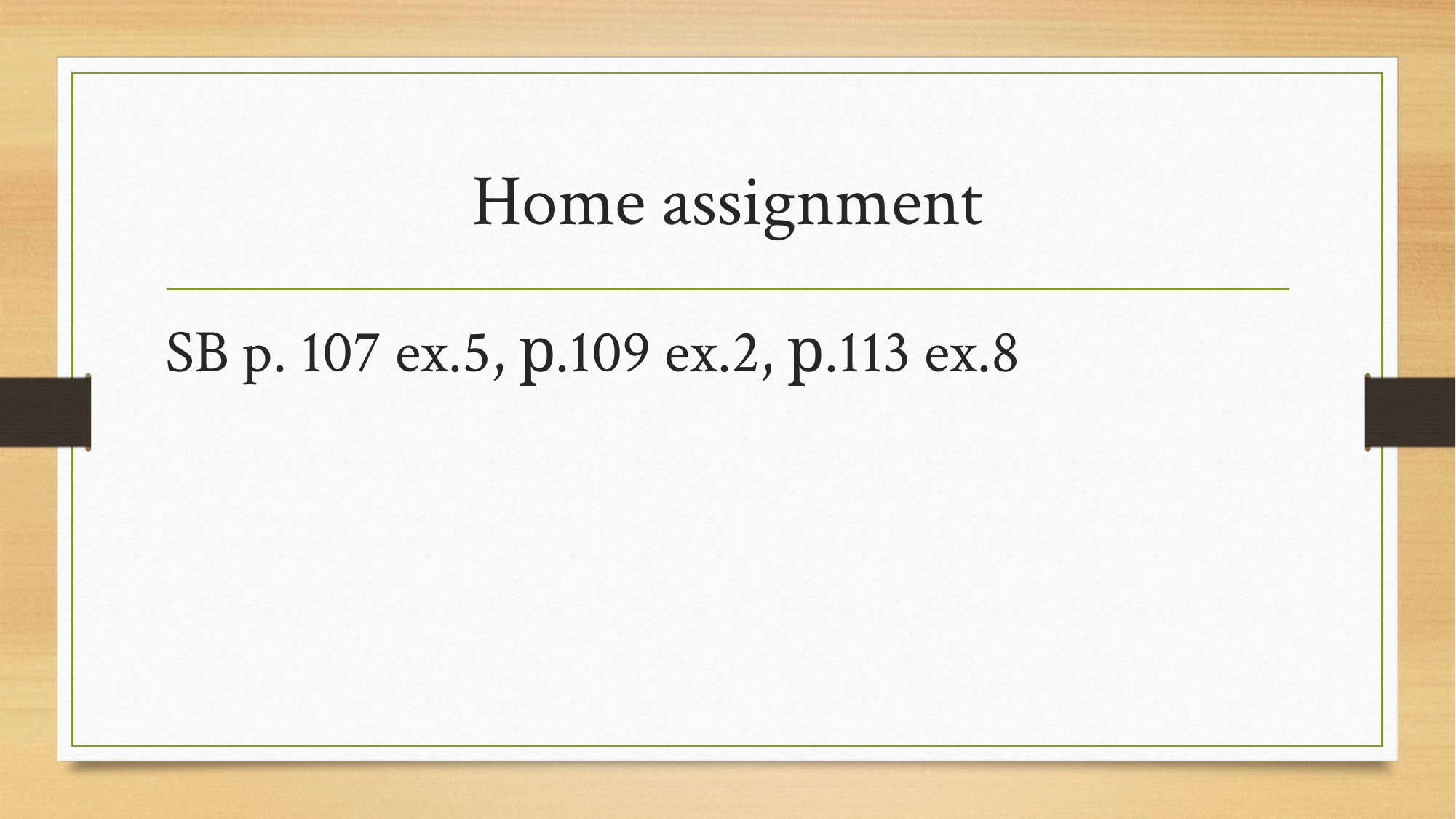

# Home assignment
SB p. 107 ex.5, р.109 ex.2, р.113 ex.8